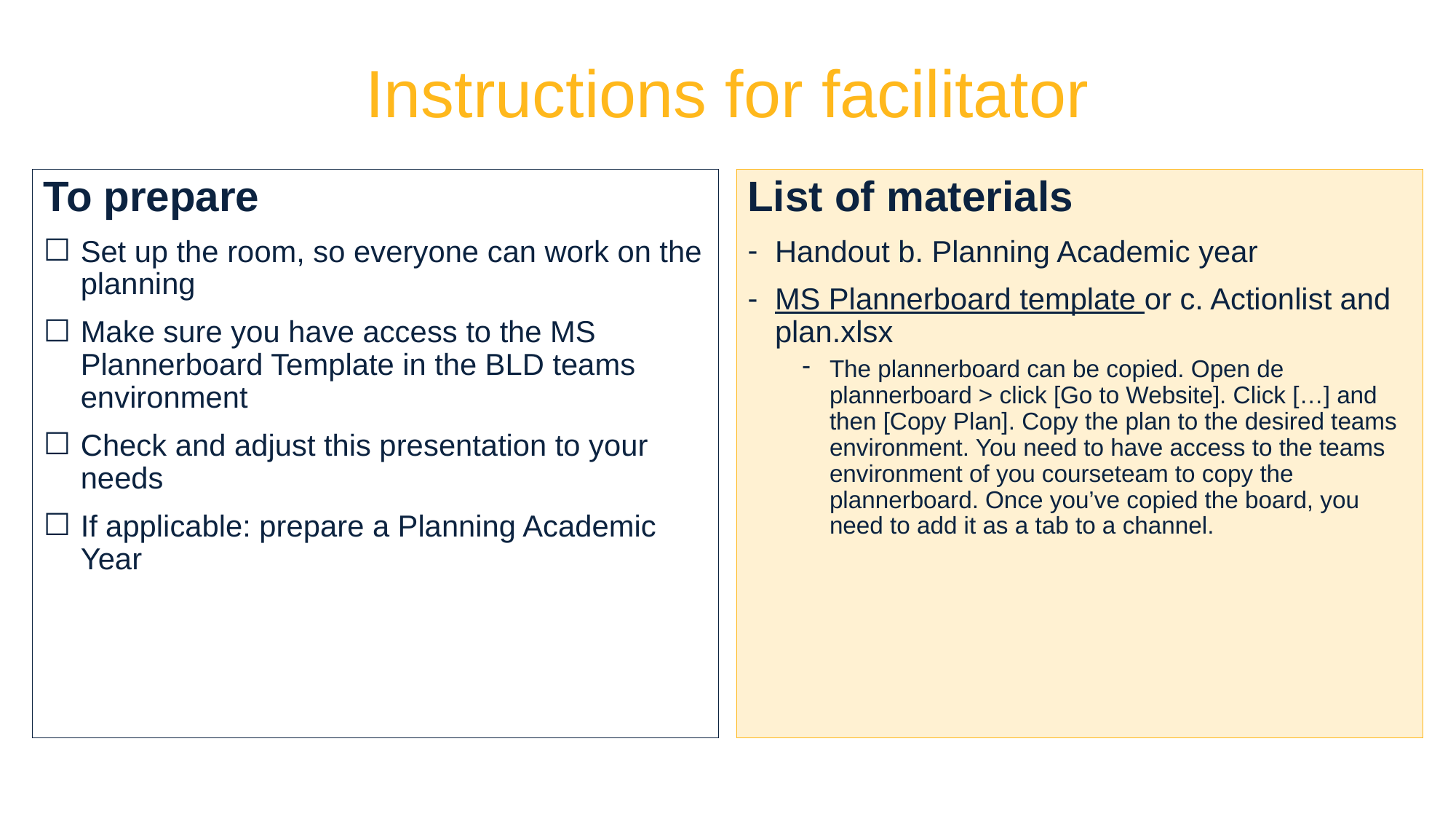

# Instructions for facilitator
To prepare
Set up the room, so everyone can work on the planning
Make sure you have access to the MS Plannerboard Template in the BLD teams environment
Check and adjust this presentation to your needs
If applicable: prepare a Planning Academic Year

List of materials
Handout b. Planning Academic year
MS Plannerboard template or c. Actionlist and plan.xlsx
The plannerboard can be copied. Open de plannerboard > click [Go to Website]. Click […] and then [Copy Plan]. Copy the plan to the desired teams environment. You need to have access to the teams environment of you courseteam to copy the plannerboard. Once you’ve copied the board, you need to add it as a tab to a channel.